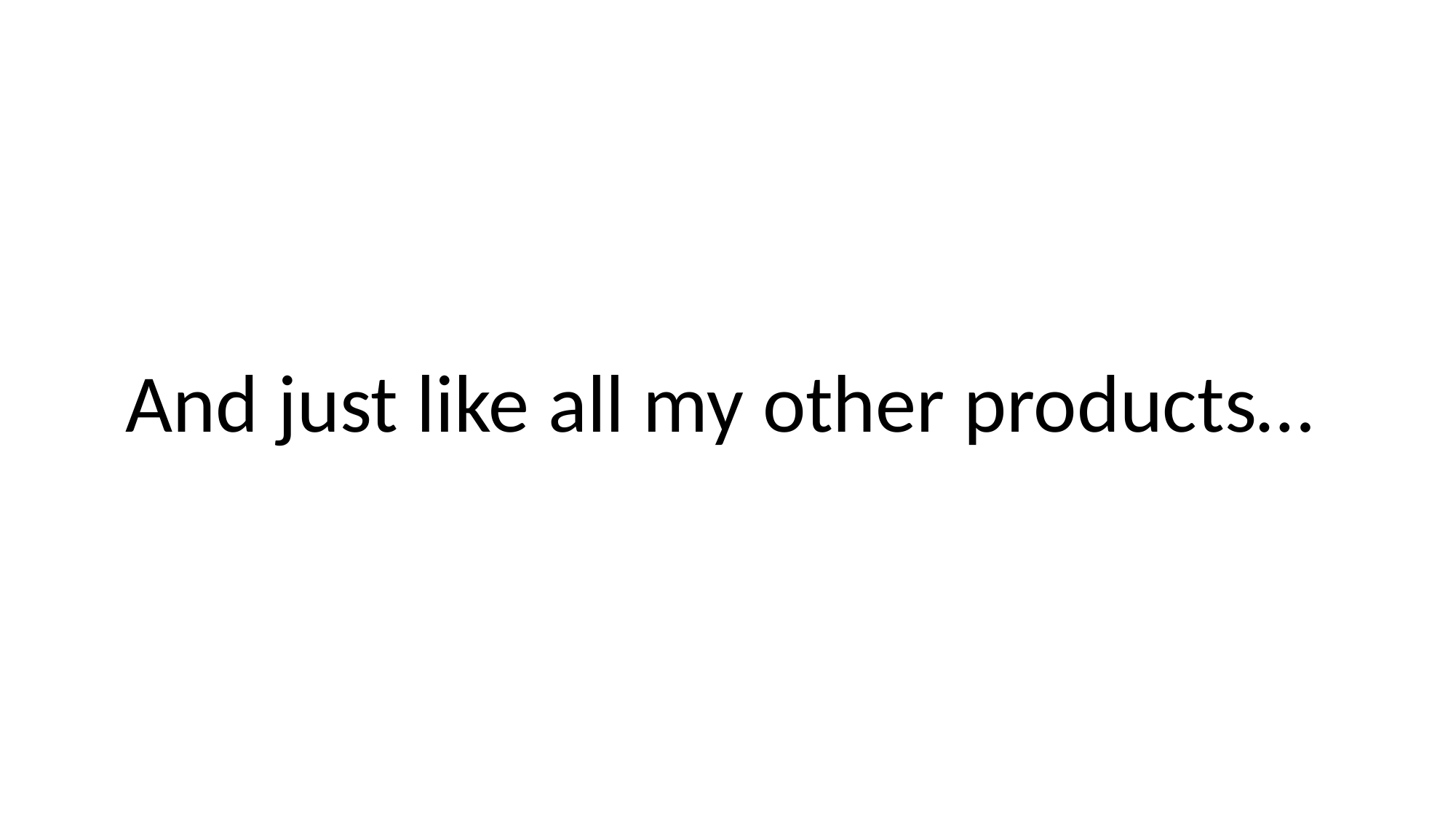

And just like all my other products…